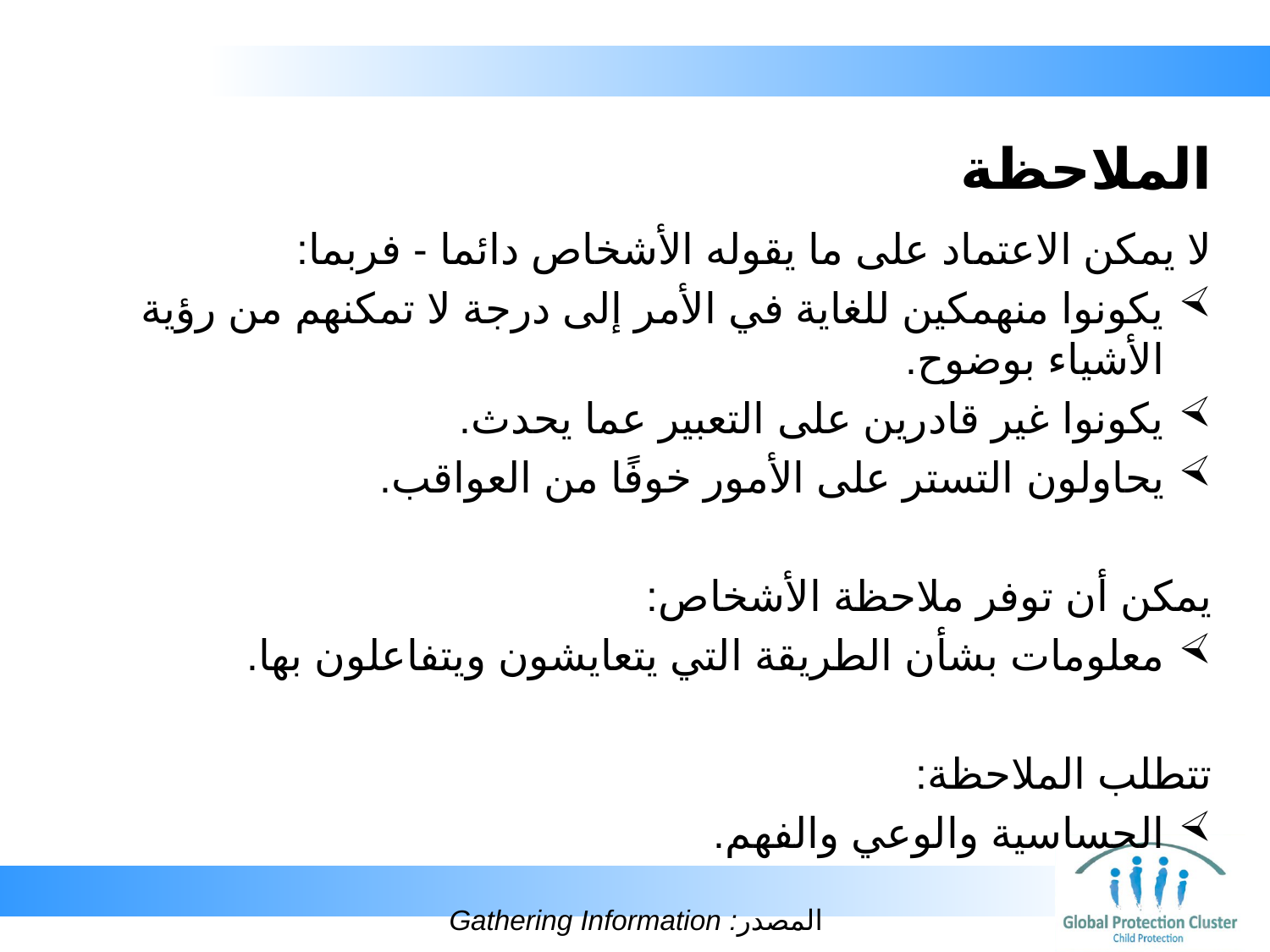

# الملاحظة
لا يمكن الاعتماد على ما يقوله الأشخاص دائما - فربما:
يكونوا منهمكين للغاية في الأمر إلى درجة لا تمكنهم من رؤية الأشياء بوضوح.
يكونوا غير قادرين على التعبير عما يحدث.
يحاولون التستر على الأمور خوفًا من العواقب.

يمكن أن توفر ملاحظة الأشخاص:
معلومات بشأن الطريقة التي يتعايشون ويتفاعلون بها.

تتطلب الملاحظة:
الحساسية والوعي والفهم.

 المصدر: Gathering Information